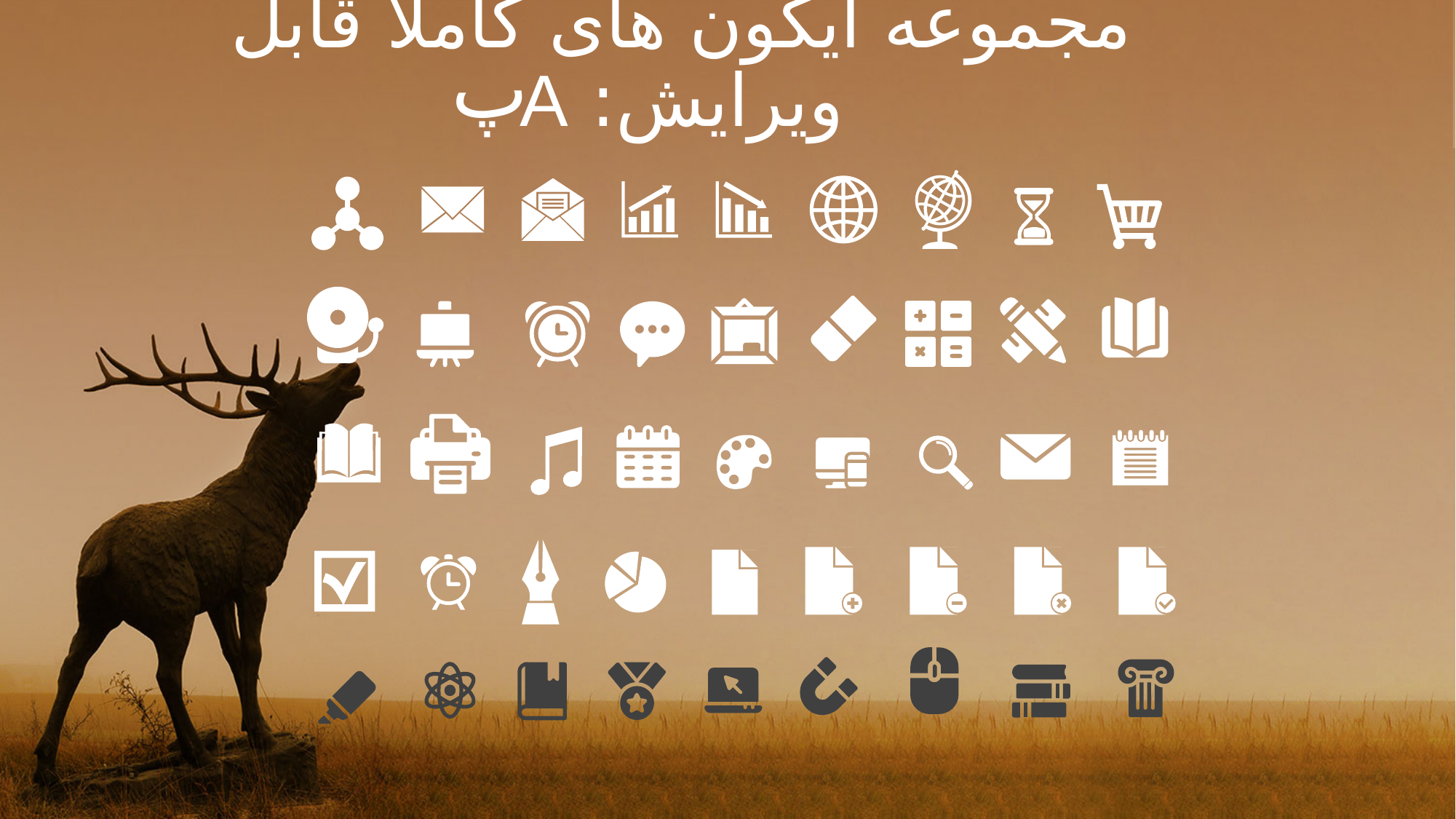

مجموعه آیکون های کاملاً قابل ویرایش: A
پ